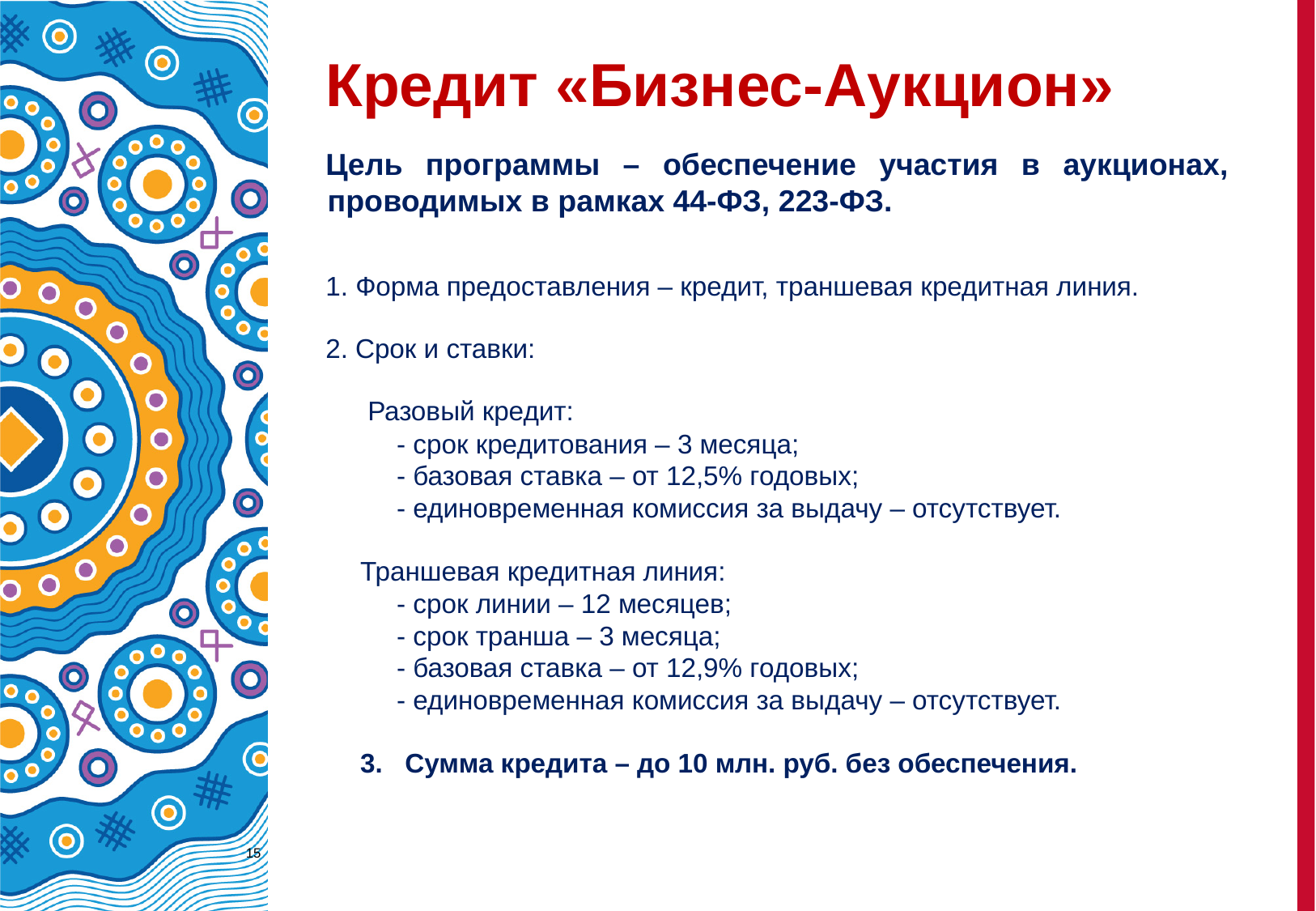

Кредит «Бизнес-Аукцион»
Цель программы – обеспечение участия в аукционах, проводимых в рамках 44-ФЗ, 223-ФЗ.
1. Форма предоставления – кредит, траншевая кредитная линия.
2. Cрок и ставки:
 Разовый кредит:
	- срок кредитования – 3 месяца;
	- базовая ставка – от 12,5% годовых;
	- единовременная комиссия за выдачу – отсутствует.
Траншевая кредитная линия:
	- срок линии – 12 месяцев;
	- срок транша – 3 месяца;
	- базовая ставка – от 12,9% годовых;
	- единовременная комиссия за выдачу – отсутствует.
3.   Сумма кредита – до 10 млн. руб. без обеспечения.

15